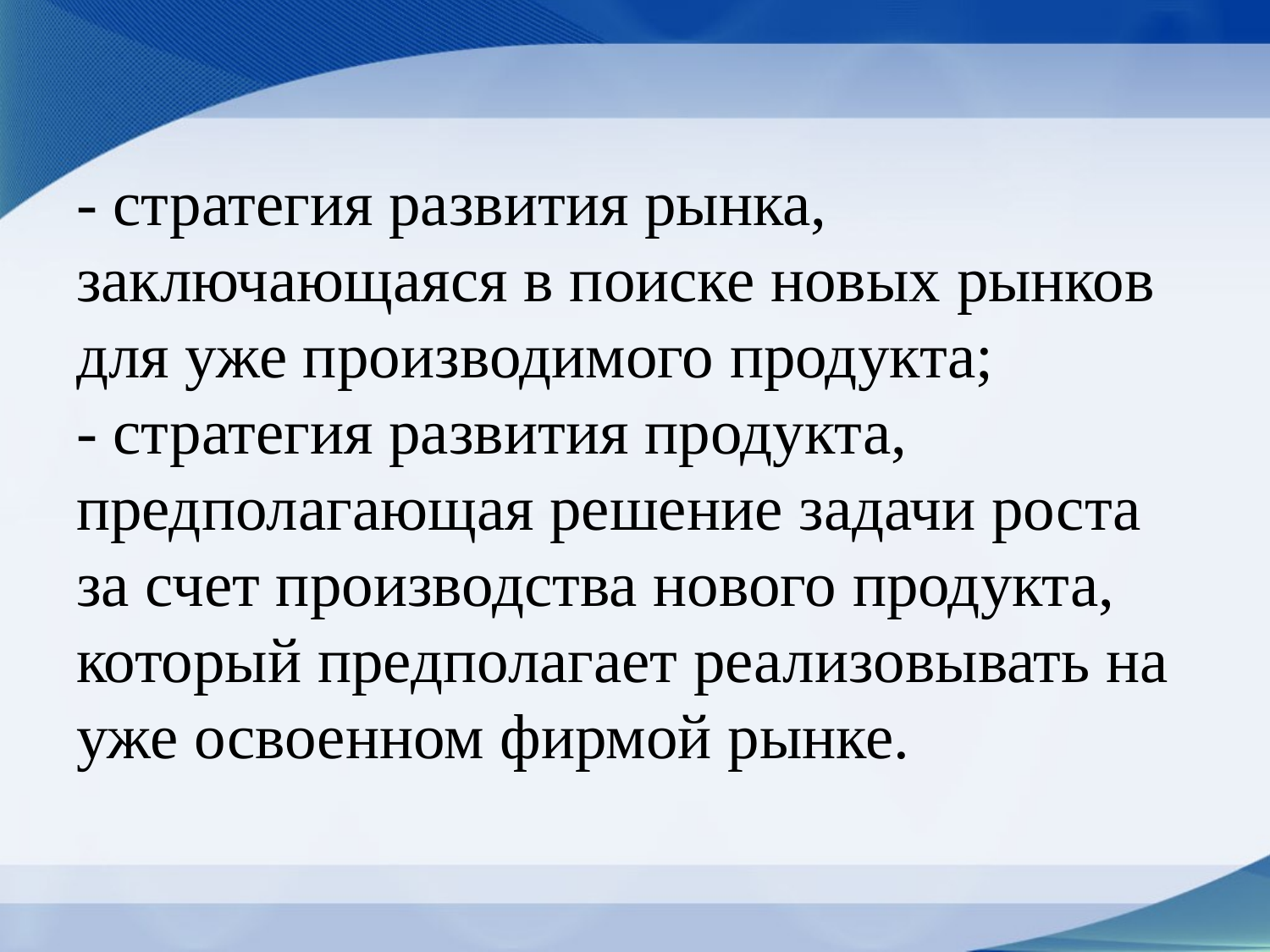

# - стратегия развития рынка, заключающаяся в поиске новых рынков для уже производимого продукта; - стратегия развития продукта, предполагающая решение задачи роста за счет производства нового продукта, который предполагает реализовывать на уже освоенном фирмой рынке.